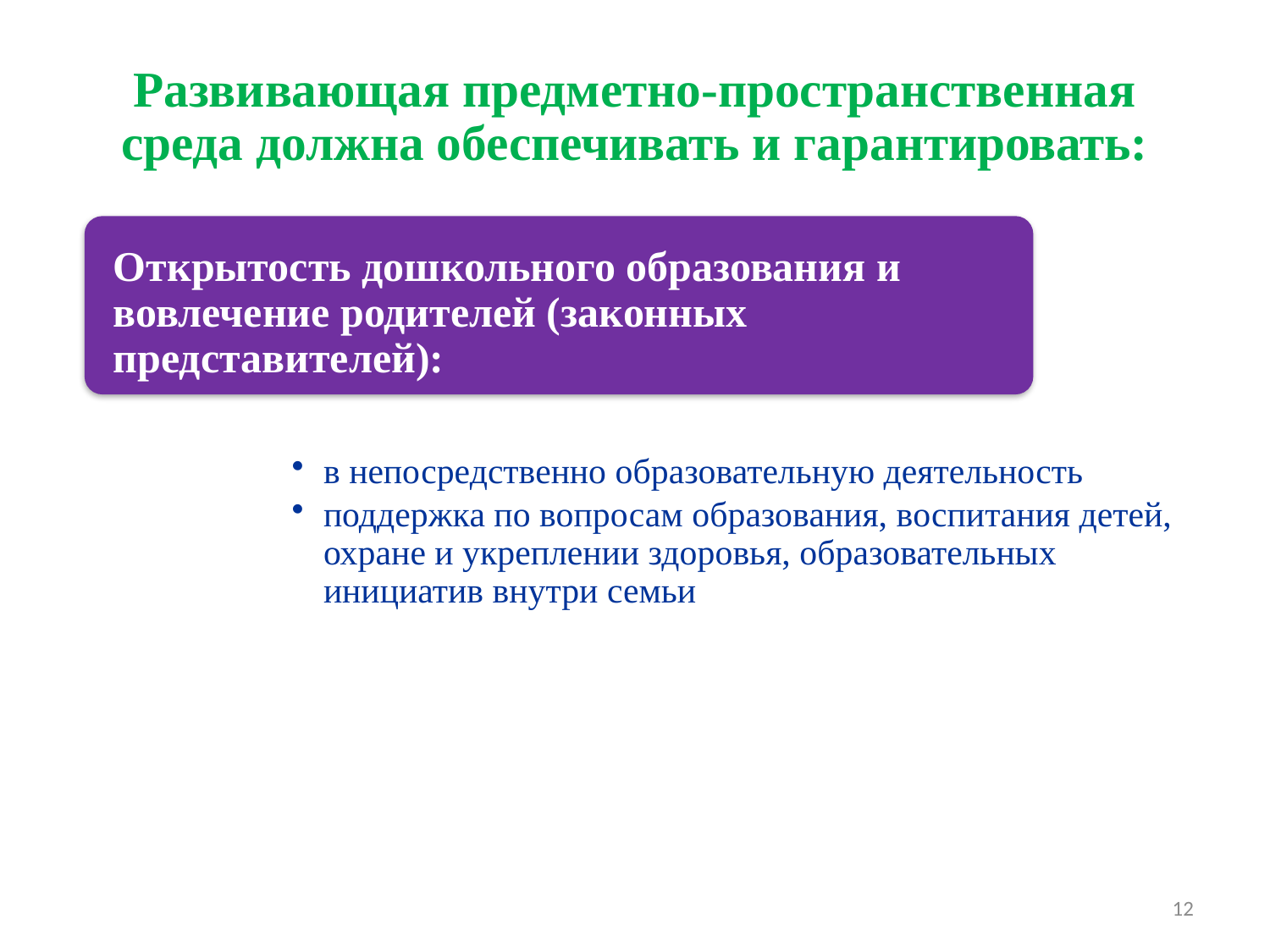

Требования к развивающей предметно-пространственной среде
# Развивающая предметно-пространственная среда должна обеспечивать и гарантировать:
Открытость дошкольного образования и вовлечение родителей (законных представителей):
в непосредственно образовательную деятельность
поддержка по вопросам образования, воспитания детей, охране и укреплении здоровья, образовательных инициатив внутри семьи

12